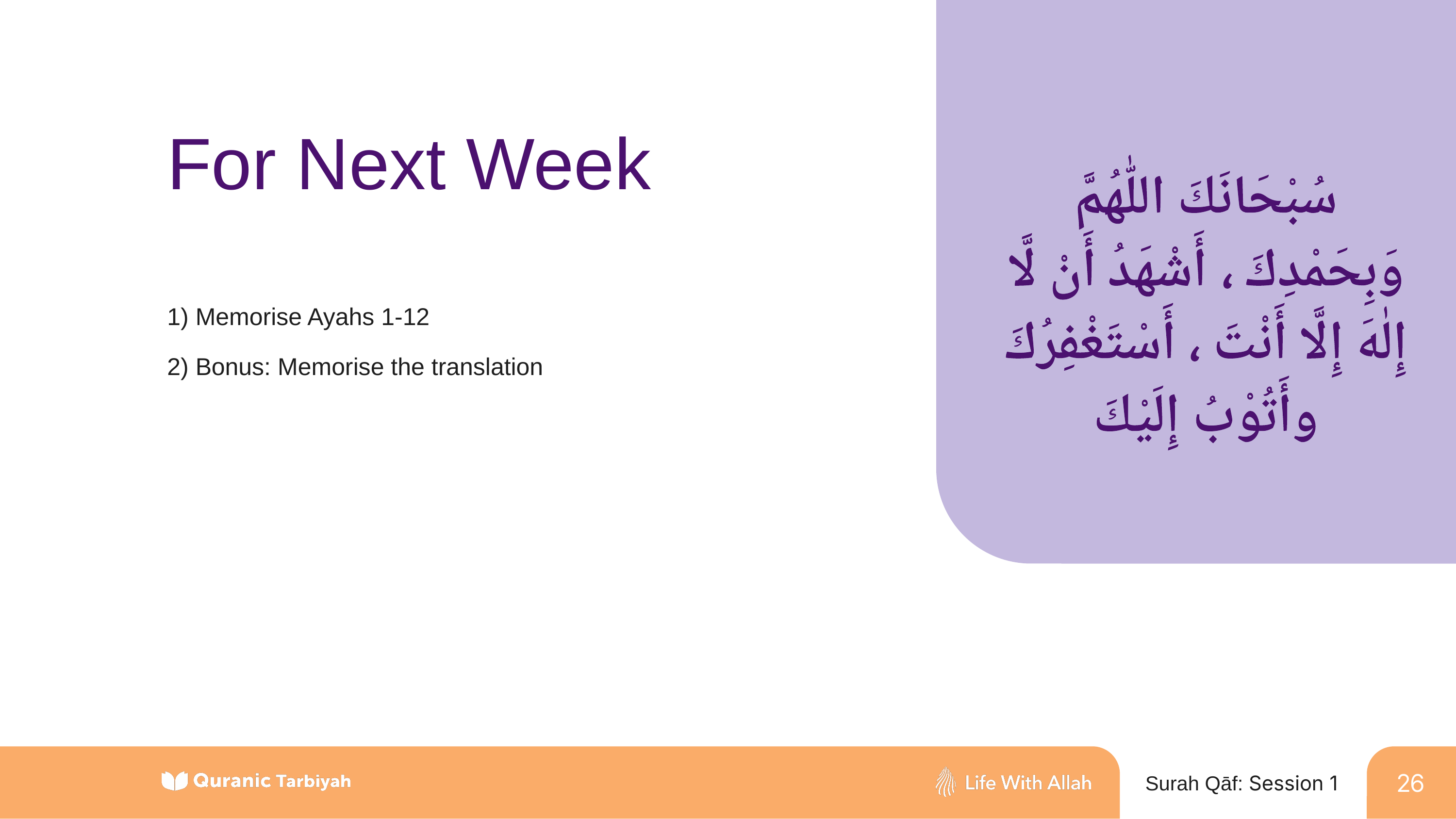

For Next Week

1) Memorise Ayahs 1-12
2) Bonus: Memorise the translation